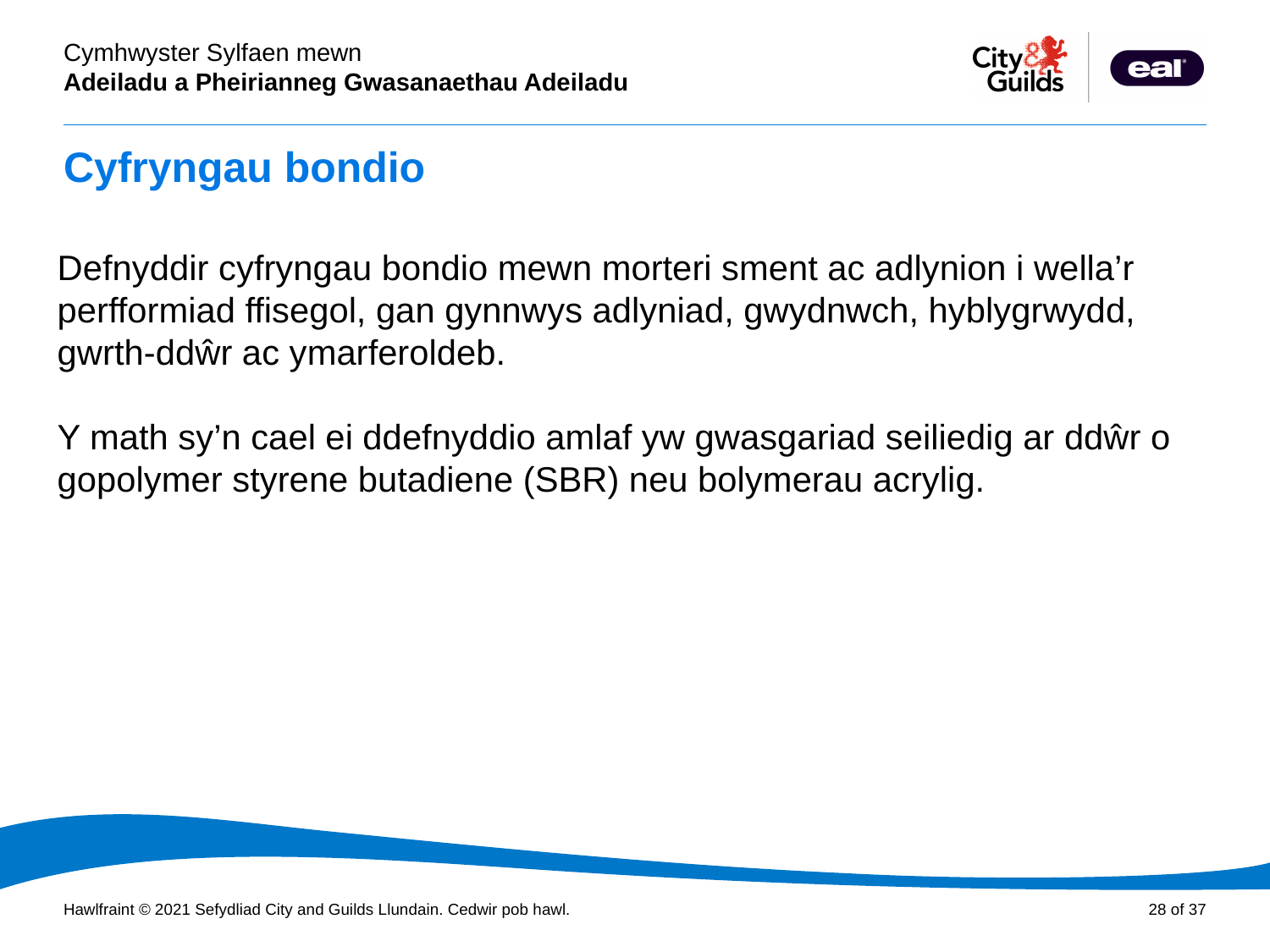

# Cyfryngau bondio
Defnyddir cyfryngau bondio mewn morteri sment ac adlynion i wella’r perfformiad ffisegol, gan gynnwys adlyniad, gwydnwch, hyblygrwydd, gwrth-ddŵr ac ymarferoldeb.

Y math sy’n cael ei ddefnyddio amlaf yw gwasgariad seiliedig ar ddŵr o gopolymer styrene butadiene (SBR) neu bolymerau acrylig.